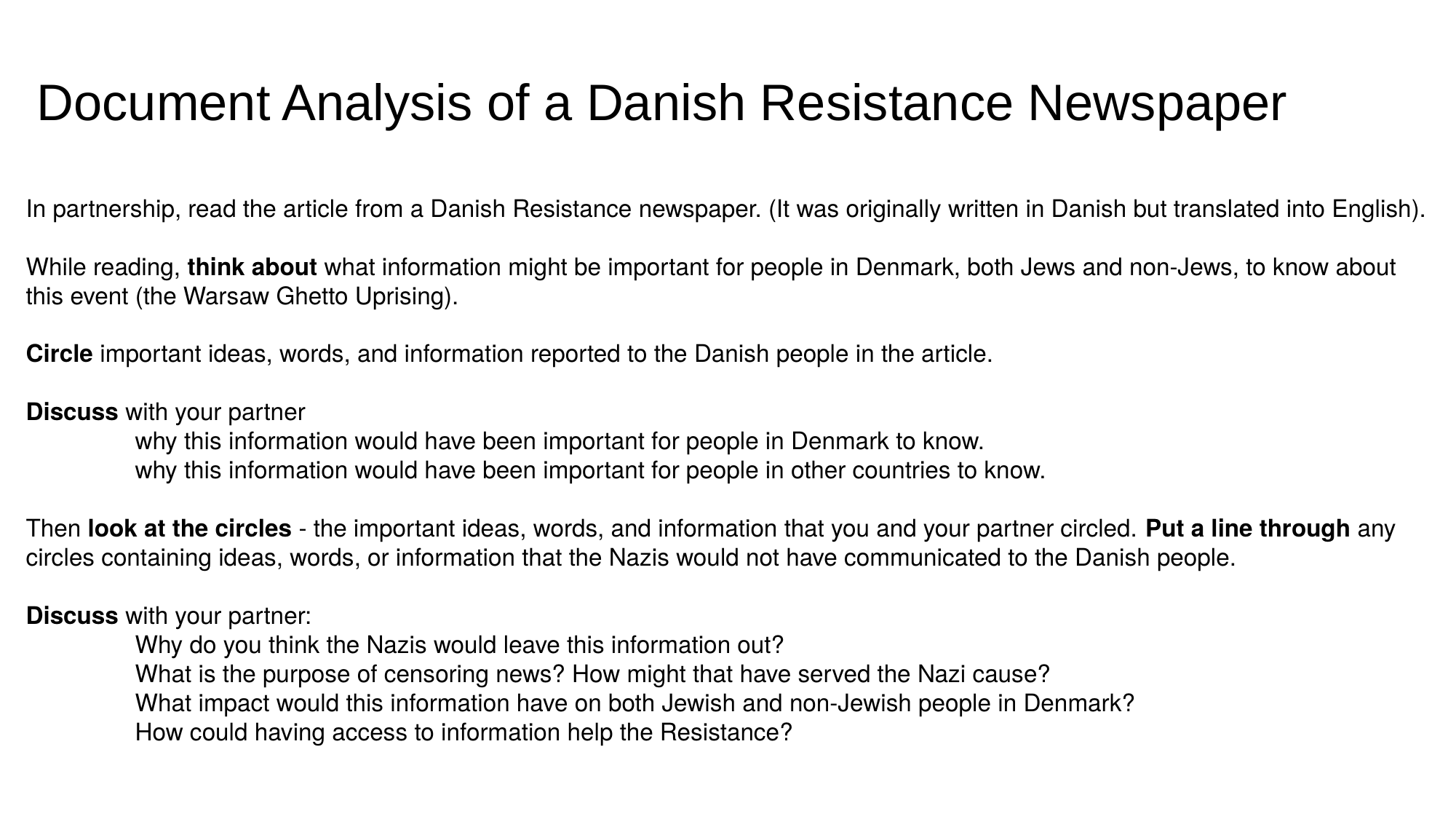

# Document Analysis of a Danish Resistance Newspaper
In partnership, read the article from a Danish Resistance newspaper. (It was originally written in Danish but translated into English).

While reading, think about what information might be important for people in Denmark, both Jews and non-Jews, to know about this event (the Warsaw Ghetto Uprising).

Circle important ideas, words, and information reported to the Danish people in the article.

Discuss with your partner
	why this information would have been important for people in Denmark to know.
	why this information would have been important for people in other countries to know.

Then look at the circles - the important ideas, words, and information that you and your partner circled. Put a line through any circles containing ideas, words, or information that the Nazis would not have communicated to the Danish people.

Discuss with your partner:
	Why do you think the Nazis would leave this information out?
	What is the purpose of censoring news? How might that have served the Nazi cause?
	What impact would this information have on both Jewish and non-Jewish people in Denmark?
	How could having access to information help the Resistance?